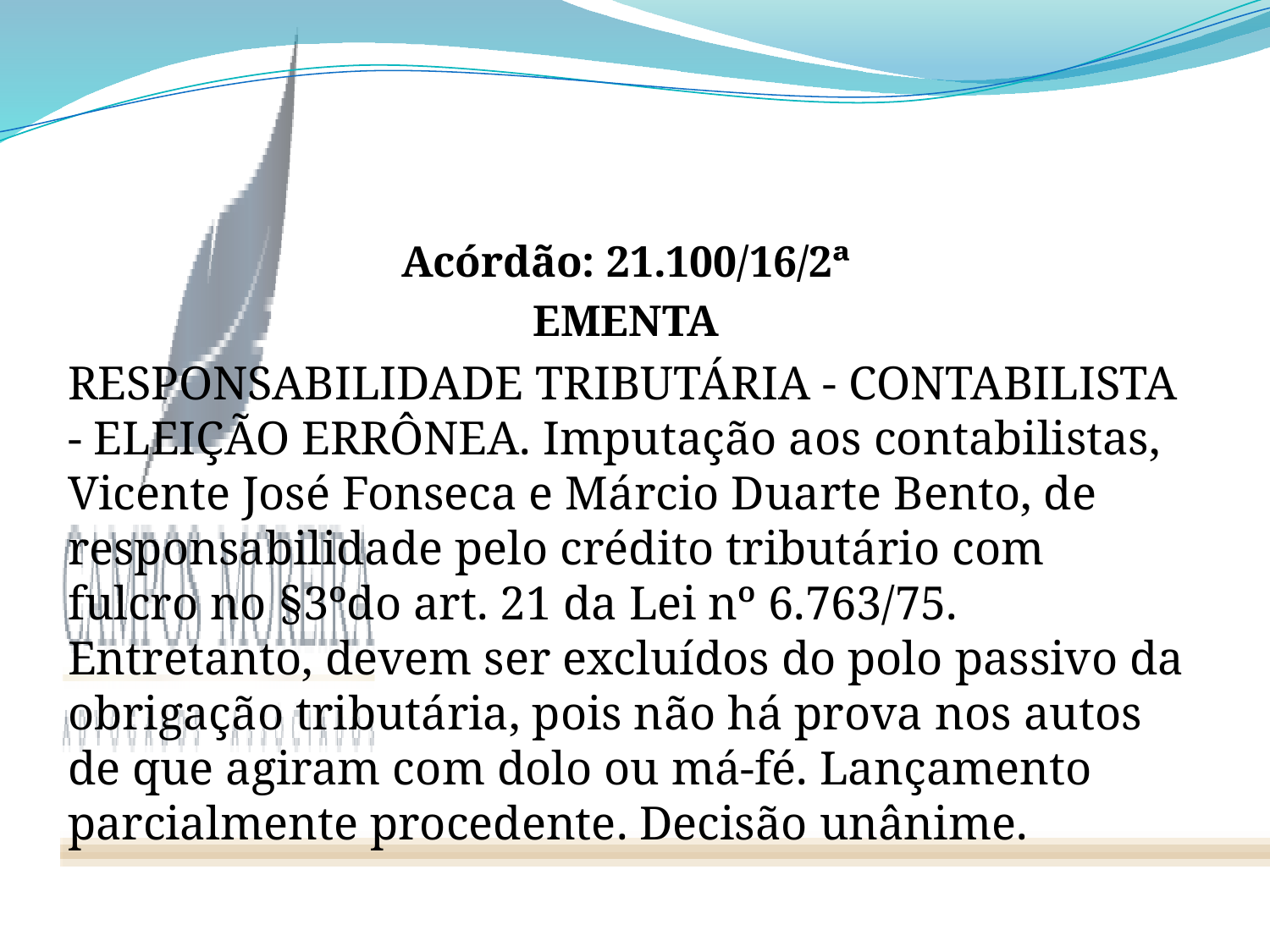

#
Acórdão: 21.100/16/2ª
EMENTA
RESPONSABILIDADE TRIBUTÁRIA - CONTABILISTA - ELEIÇÃO ERRÔNEA. Imputação aos contabilistas, Vicente José Fonseca e Márcio Duarte Bento, de responsabilidade pelo crédito tributário com fulcro no §3ºdo art. 21 da Lei nº 6.763/75. Entretanto, devem ser excluídos do polo passivo da obrigação tributária, pois não há prova nos autos de que agiram com dolo ou má-fé. Lançamento parcialmente procedente. Decisão unânime.